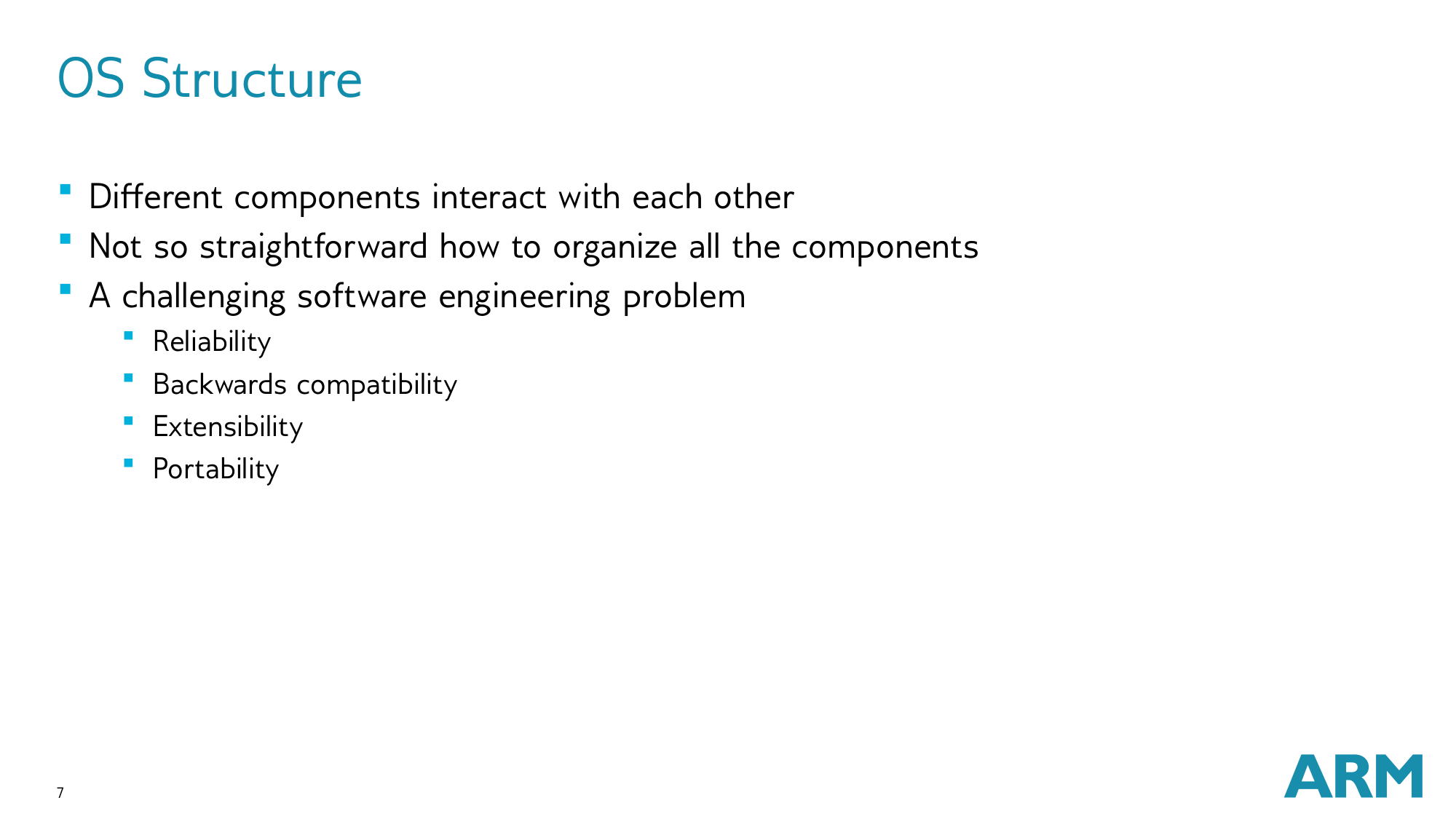

# OS Structure
Different components interact with each other
Not so straightforward how to organize all the components
A challenging software engineering problem
Reliability
Backwards compatibility
Extensibility
Portability